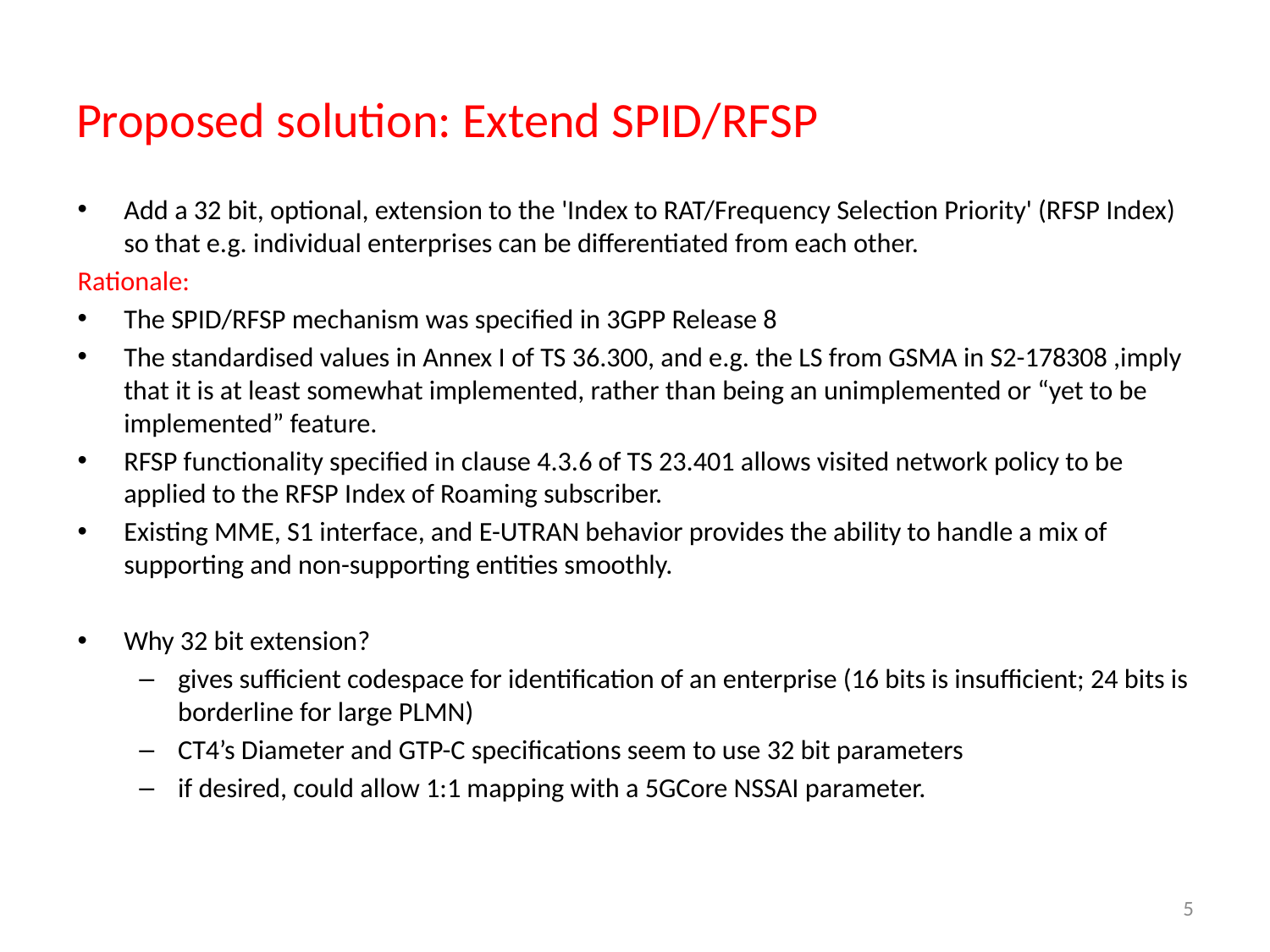

# Proposed solution: Extend SPID/RFSP
Add a 32 bit, optional, extension to the 'Index to RAT/Frequency Selection Priority' (RFSP Index) so that e.g. individual enterprises can be differentiated from each other.
Rationale:
The SPID/RFSP mechanism was specified in 3GPP Release 8
The standardised values in Annex I of TS 36.300, and e.g. the LS from GSMA in S2-178308 ,imply that it is at least somewhat implemented, rather than being an unimplemented or “yet to be implemented” feature.
RFSP functionality specified in clause 4.3.6 of TS 23.401 allows visited network policy to be applied to the RFSP Index of Roaming subscriber.
Existing MME, S1 interface, and E-UTRAN behavior provides the ability to handle a mix of supporting and non-supporting entities smoothly.

Why 32 bit extension?
gives sufficient codespace for identification of an enterprise (16 bits is insufficient; 24 bits is borderline for large PLMN)
CT4’s Diameter and GTP-C specifications seem to use 32 bit parameters
if desired, could allow 1:1 mapping with a 5GCore NSSAI parameter.

5